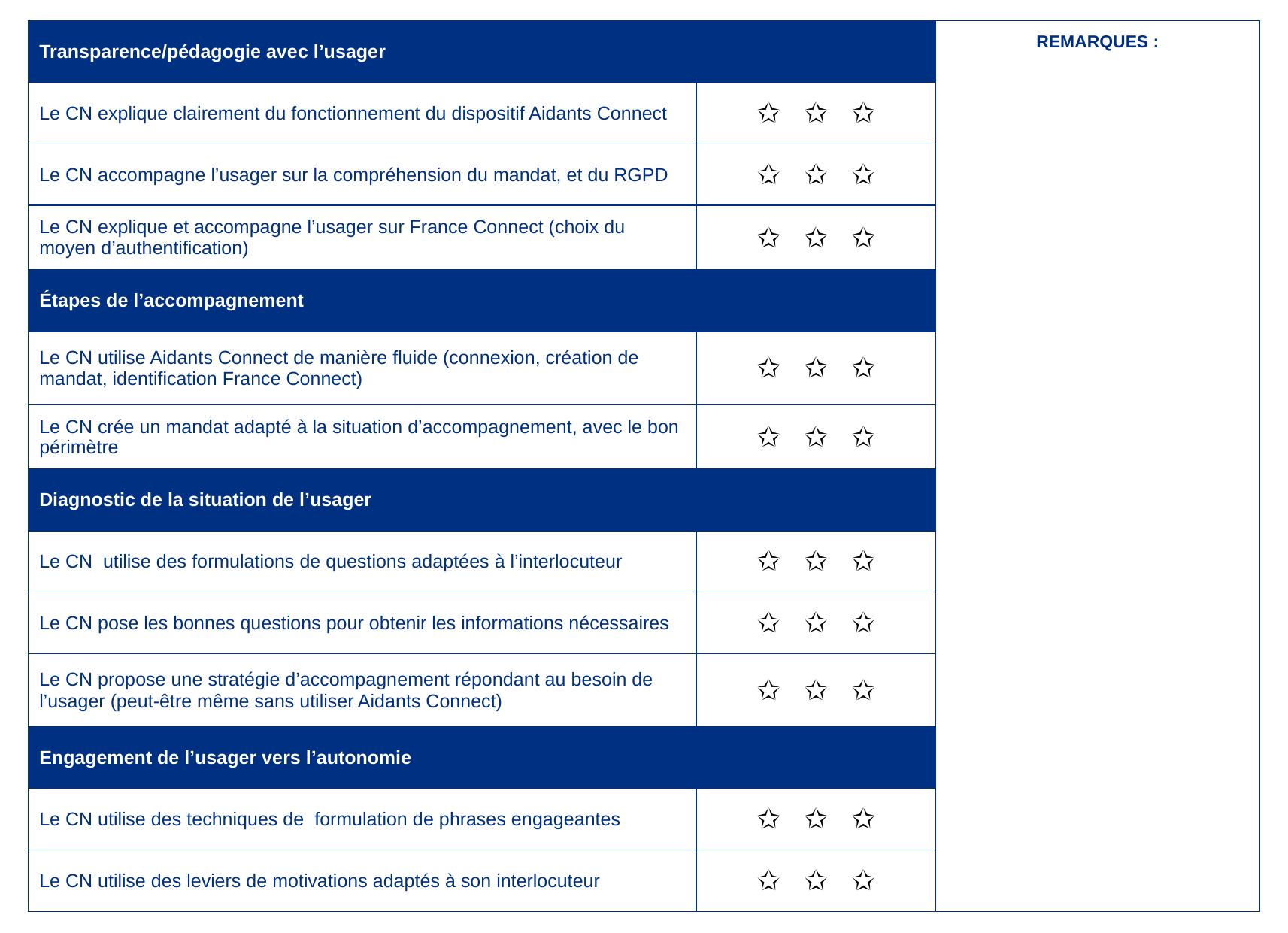

| Transparence/pédagogie avec l’usager |  | REMARQUES : |
| --- | --- | --- |
| Le CN explique clairement du fonctionnement du dispositif Aidants Connect | ✩ ✩ ✩ |  |
| Le CN accompagne l’usager sur la compréhension du mandat, et du RGPD | ✩ ✩ ✩ |  |
| Le CN explique et accompagne l’usager sur France Connect (choix du moyen d’authentification) | ✩ ✩ ✩ |  |
| Étapes de l’accompagnement |  |  |
| Le CN utilise Aidants Connect de manière fluide (connexion, création de mandat, identification France Connect) | ✩ ✩ ✩ |  |
| Le CN crée un mandat adapté à la situation d’accompagnement, avec le bon périmètre | ✩ ✩ ✩ |  |
| Diagnostic de la situation de l’usager |  |  |
| Le CN utilise des formulations de questions adaptées à l’interlocuteur | ✩ ✩ ✩ |  |
| Le CN pose les bonnes questions pour obtenir les informations nécessaires | ✩ ✩ ✩ |  |
| Le CN propose une stratégie d’accompagnement répondant au besoin de l’usager (peut-être même sans utiliser Aidants Connect) | ✩ ✩ ✩ |  |
| Engagement de l’usager vers l’autonomie |  |  |
| Le CN utilise des techniques de formulation de phrases engageantes | ✩ ✩ ✩ |  |
| Le CN utilise des leviers de motivations adaptés à son interlocuteur | ✩ ✩ ✩ |  |